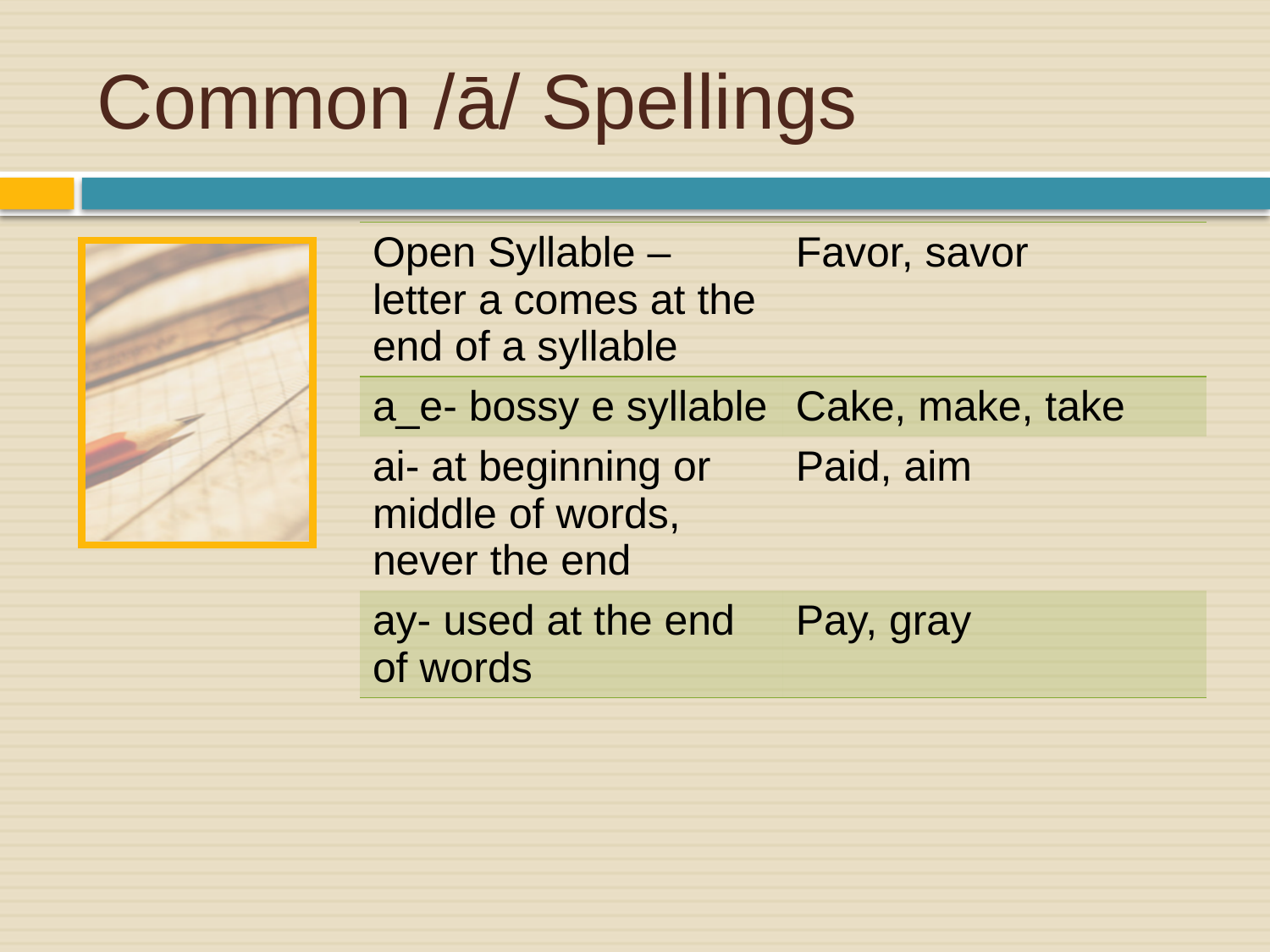

# Common /ā/ Spellings
| Open Syllable – letter a comes at the end of a syllable | Favor, savor |
| --- | --- |
| a\_e- bossy e syllable | Cake, make, take |
| ai- at beginning or middle of words, never the end | Paid, aim |
| ay- used at the end of words | Pay, gray |